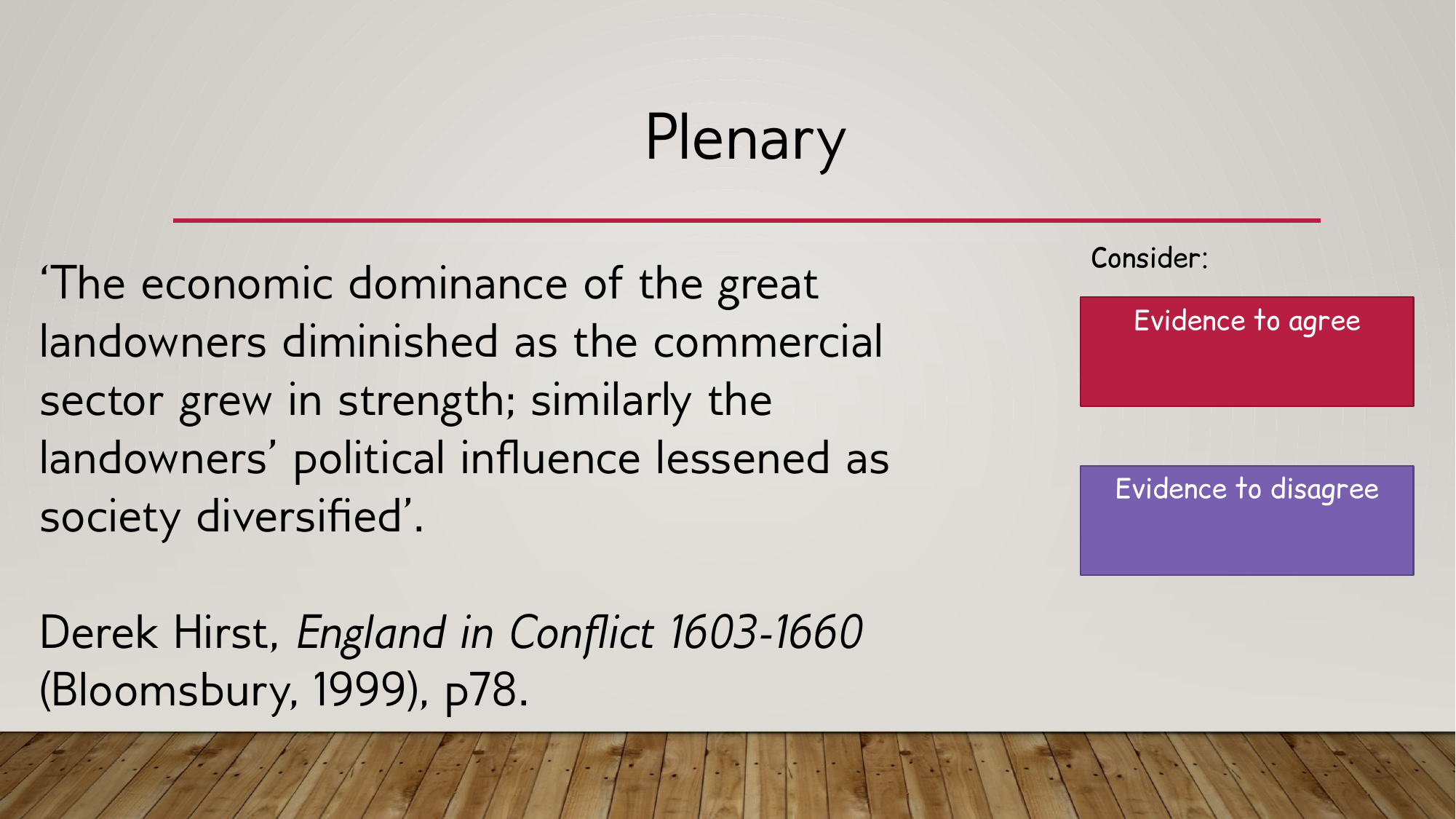

# Plenary
Consider:
‘The economic dominance of the great landowners diminished as the commercial sector grew in strength; similarly the landowners’ political influence lessened as society diversified’.

Derek Hirst, England in Conflict 1603-1660 (Bloomsbury, 1999), p78.
Evidence to agree

Evidence to disagree